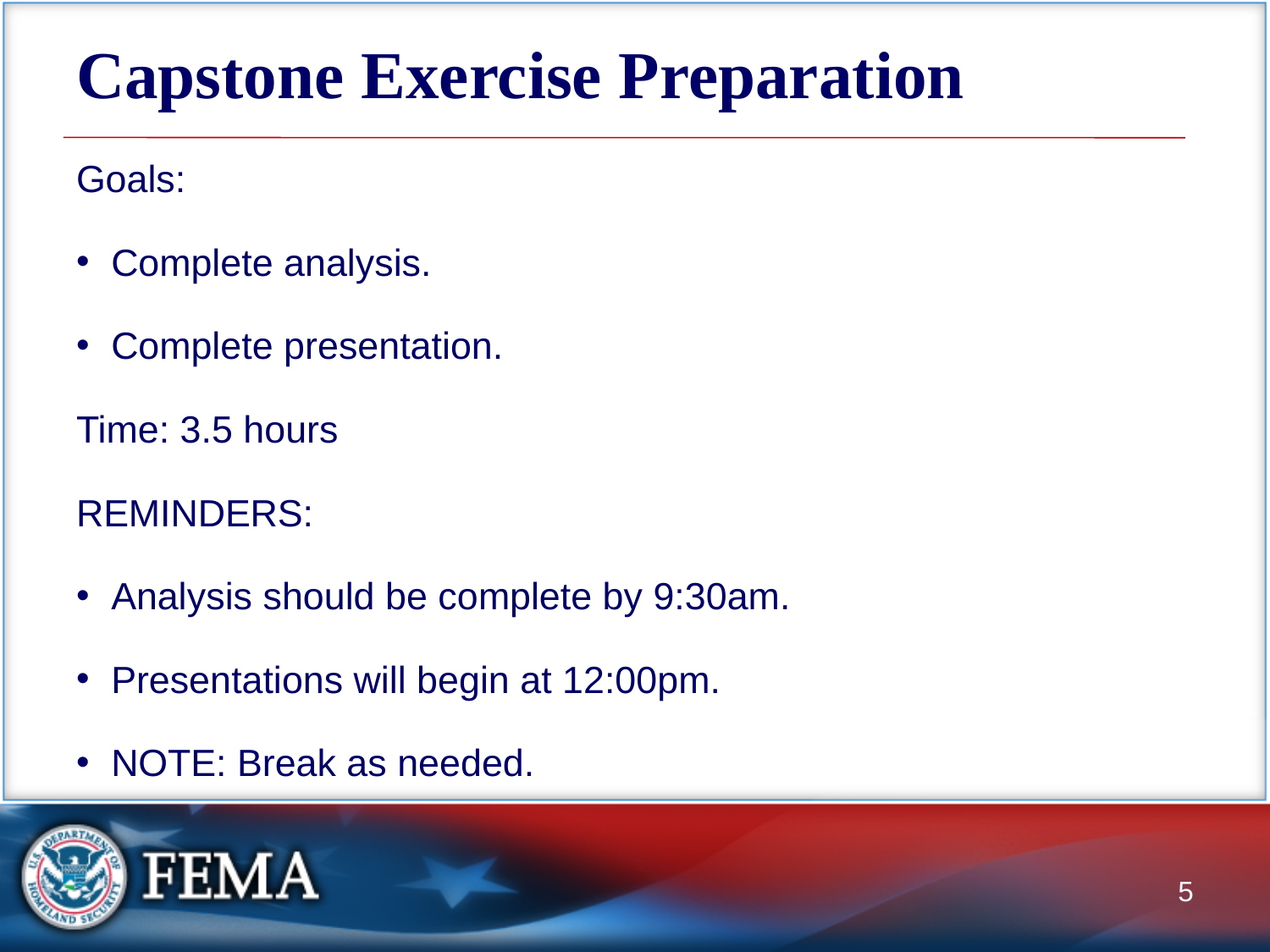

# Capstone Exercise Preparation
Goals:
Complete analysis.
Complete presentation.
Time: 3.5 hours
REMINDERS:
Analysis should be complete by 9:30am.
Presentations will begin at 12:00pm.
NOTE: Break as needed.
5